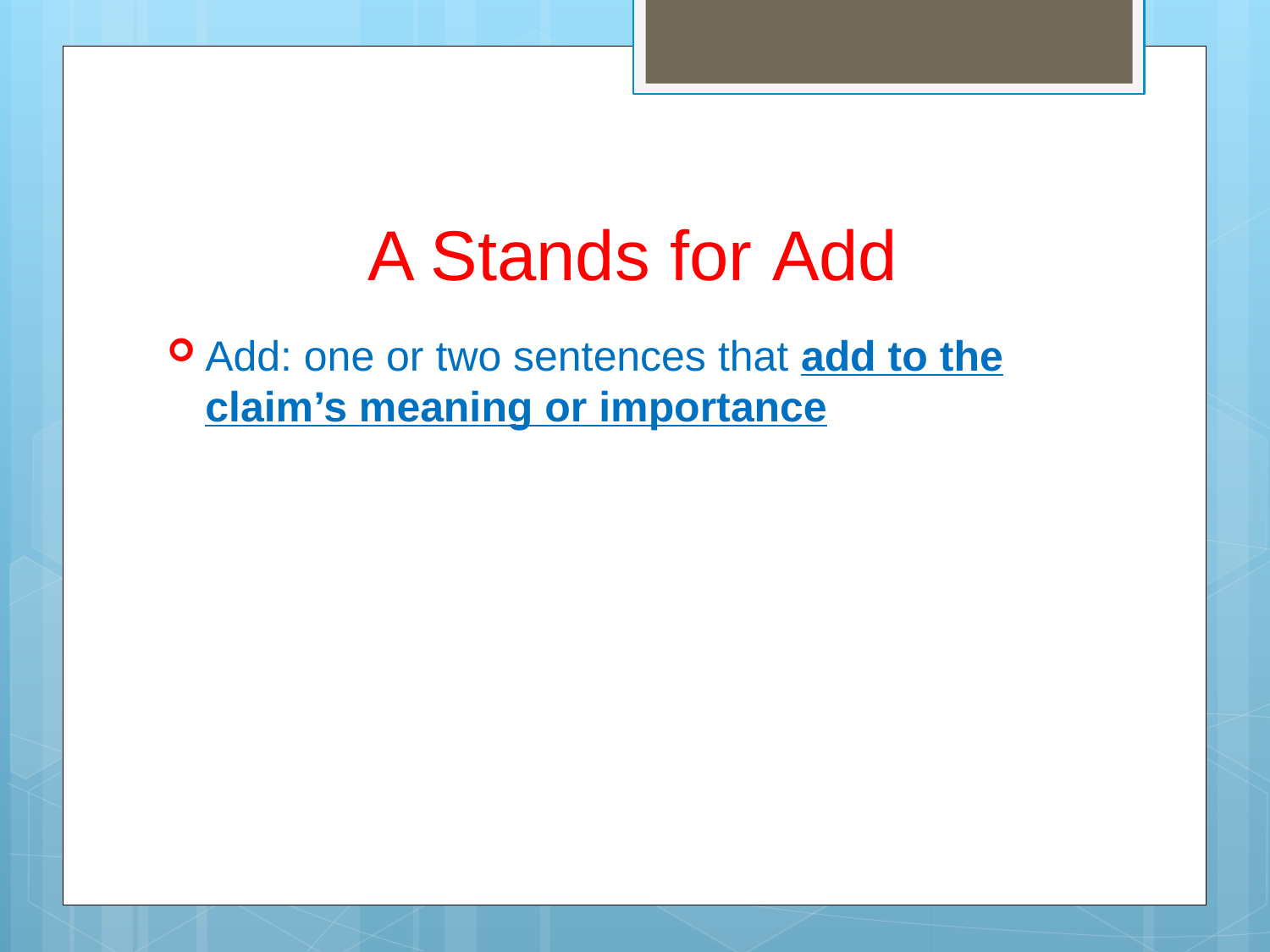

# A Stands for Add
Add: one or two sentences that add to the claim’s meaning or importance